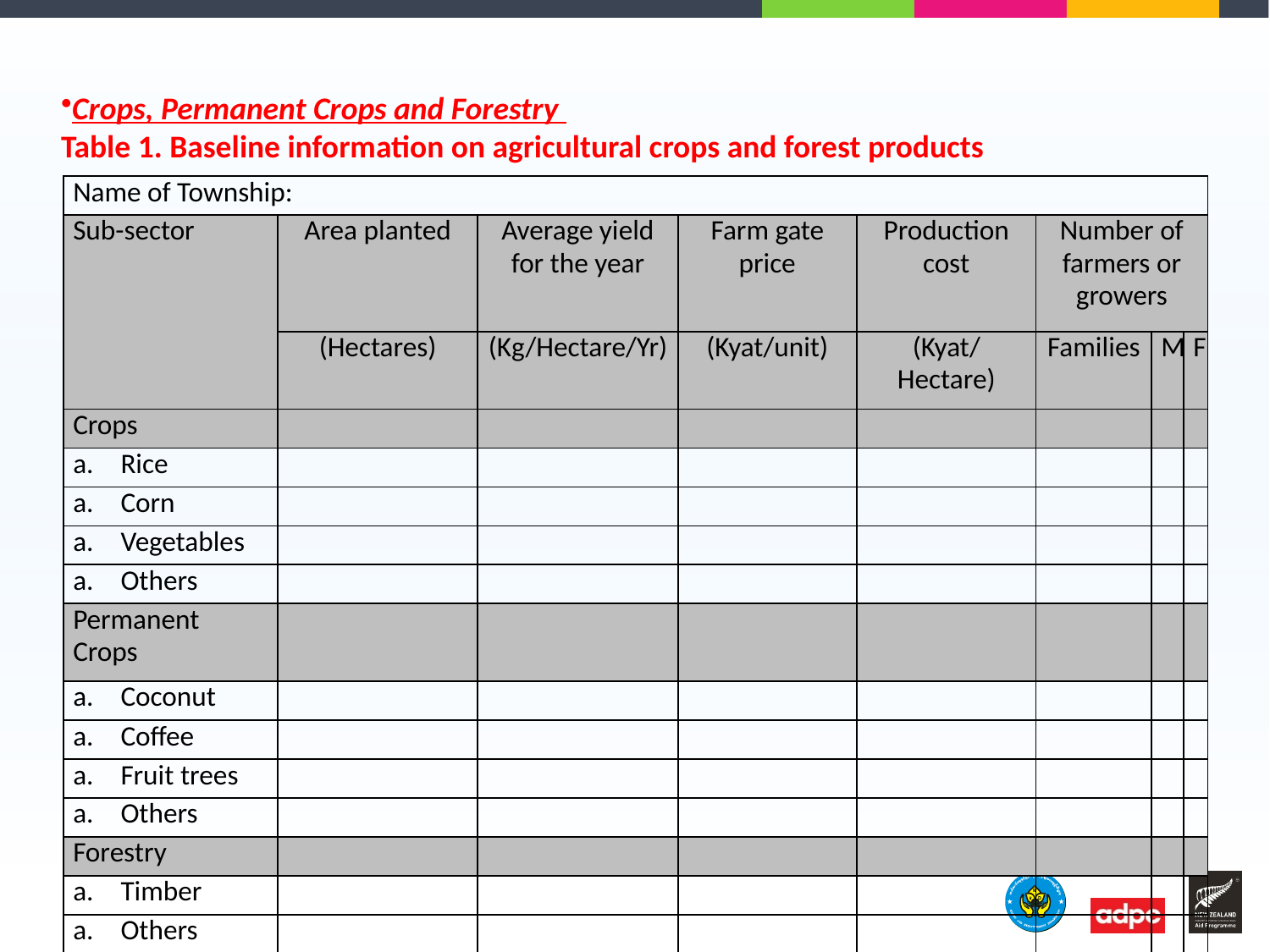

Crops, Permanent Crops and Forestry
Table 1. Baseline information on agricultural crops and forest products
| Name of Township: |  |  |  |  |  |  |  |
| --- | --- | --- | --- | --- | --- | --- | --- |
| Sub-sector | Area planted | Average yield for the year | Farm gate price | Production cost | Number of farmers or growers |  |  |
|  | (Hectares) | (Kg/Hectare/Yr) | (Kyat/unit) | (Kyat/Hectare) | Families | M | F |
| Crops |  |  |  |  |  |  |  |
| Rice |  |  |  |  |  |  |  |
| Corn |  |  |  |  |  |  |  |
| Vegetables |  |  |  |  |  |  |  |
| Others |  |  |  |  |  |  |  |
| Permanent Crops |  |  |  |  |  |  |  |
| Coconut |  |  |  |  |  |  |  |
| Coffee |  |  |  |  |  |  |  |
| Fruit trees |  |  |  |  |  |  |  |
| Others |  |  |  |  |  |  |  |
| Forestry |  |  |  |  |  |  |  |
| Timber |  |  |  |  |  |  |  |
| Others |  |  |  |  |  |  |  |